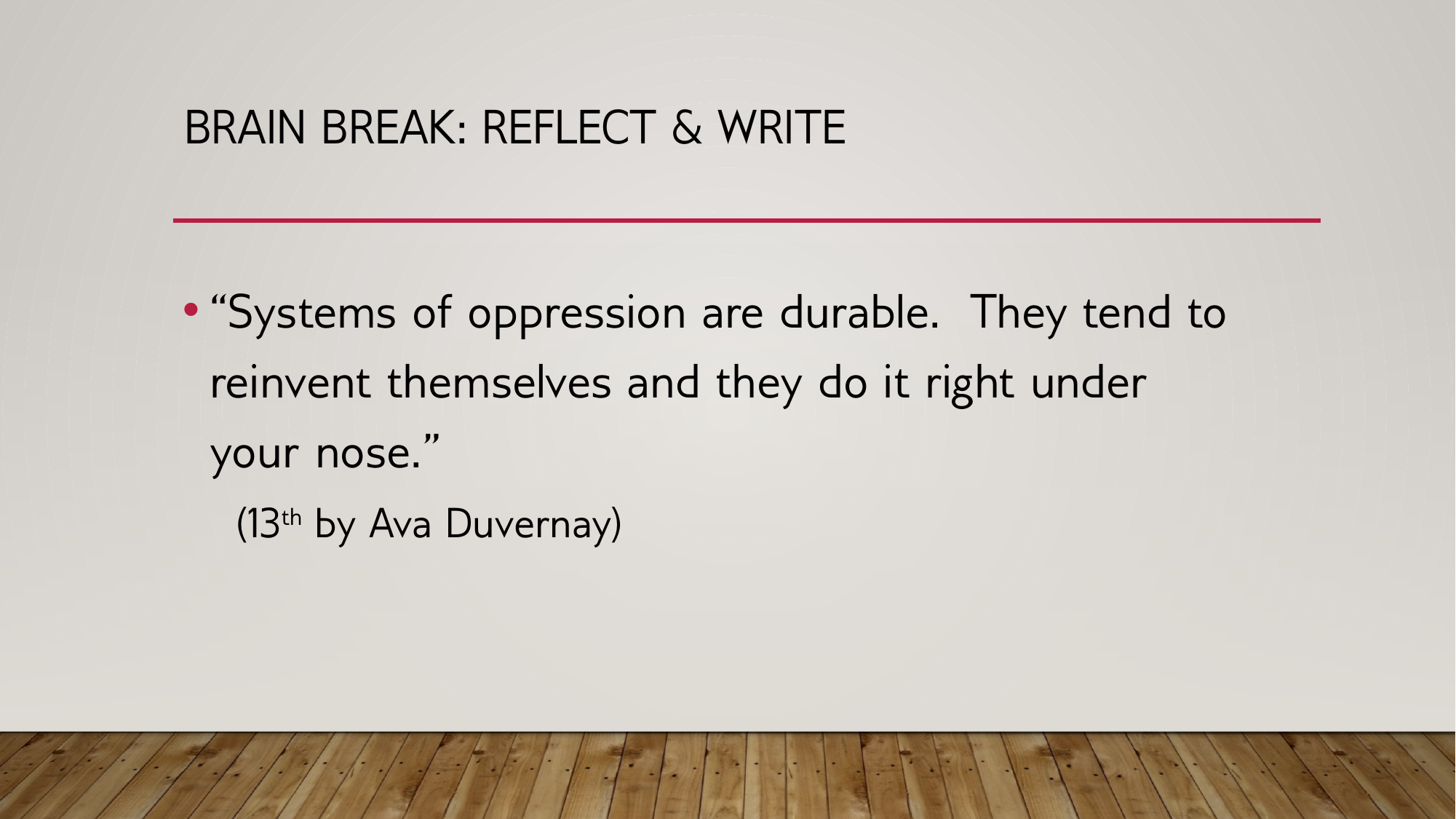

# Brain Break: Reflect & Write
“Systems of oppression are durable.  They tend to reinvent themselves and they do it right under your nose.”
(13th by Ava Duvernay)